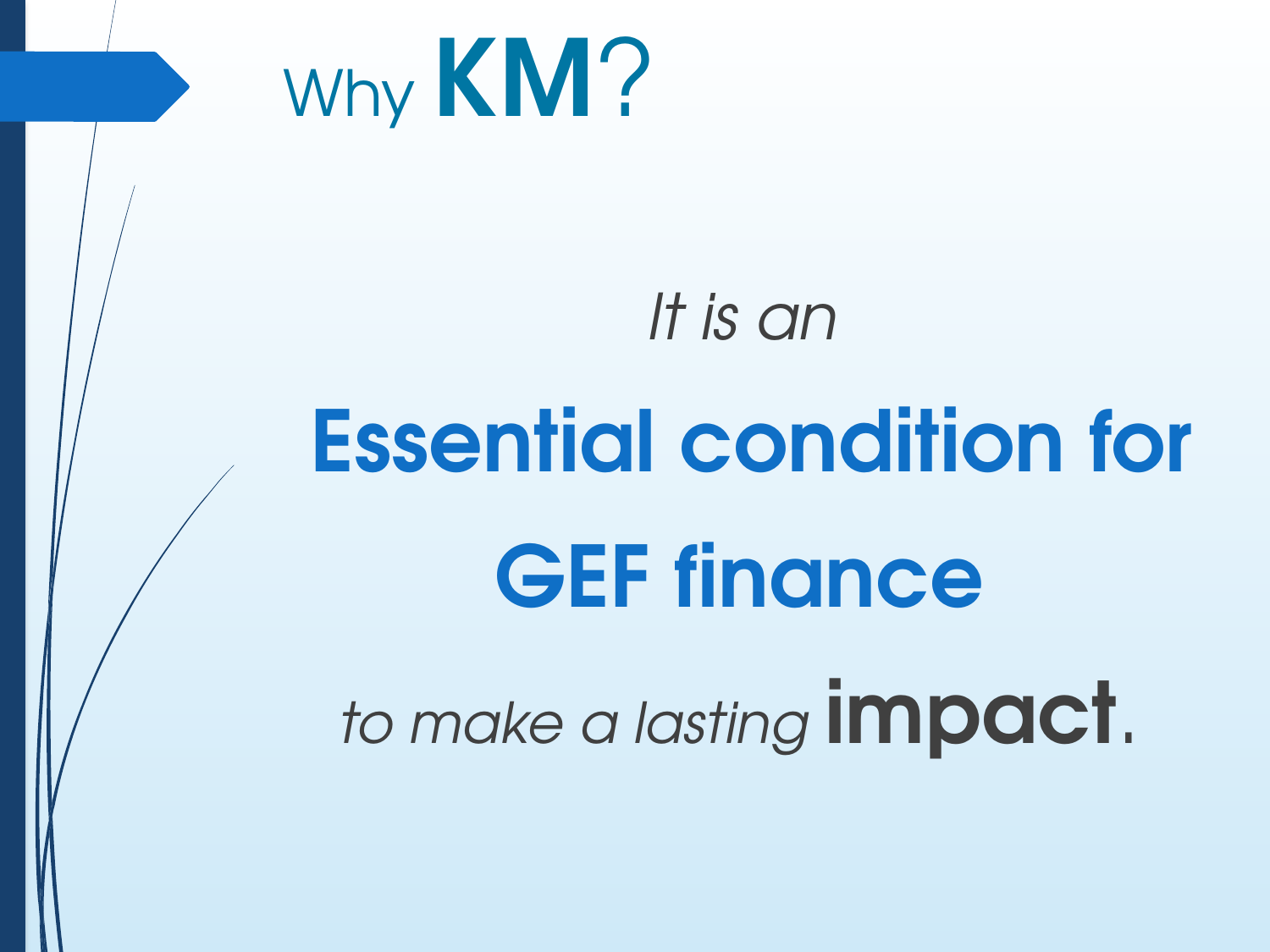

# Why KM?
It is an
Essential condition for GEF finance
to make a lasting impact.